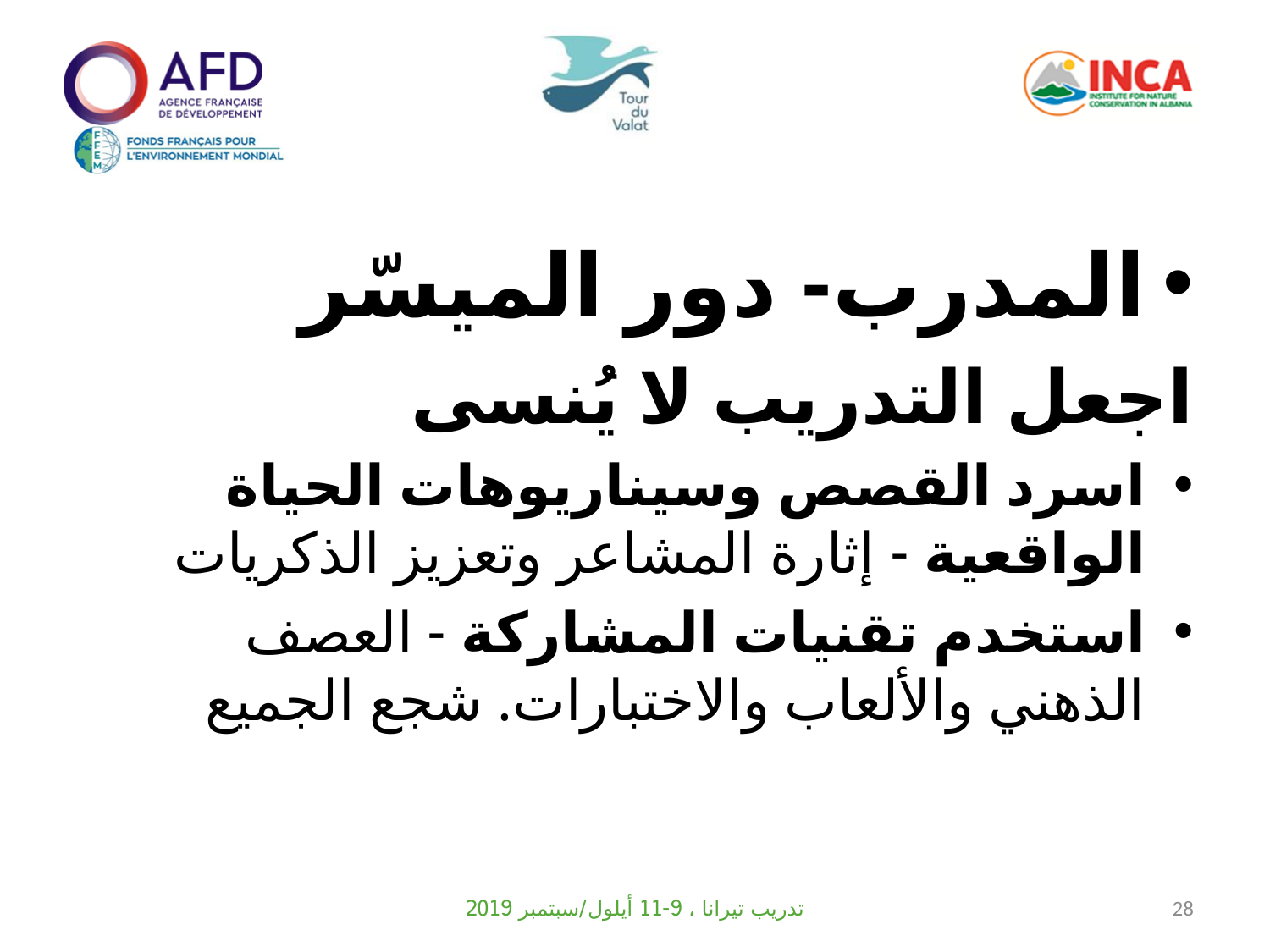

المدرب- دور الميسّر
اجعل التدريب لا يُنسى
اسرد القصص وسيناريوهات الحياة الواقعية - إثارة المشاعر وتعزيز الذكريات
استخدم تقنيات المشاركة - العصف الذهني والألعاب والاختبارات. شجع الجميع
تدريب تيرانا ، 9-11 أيلول/سبتمبر 2019
28